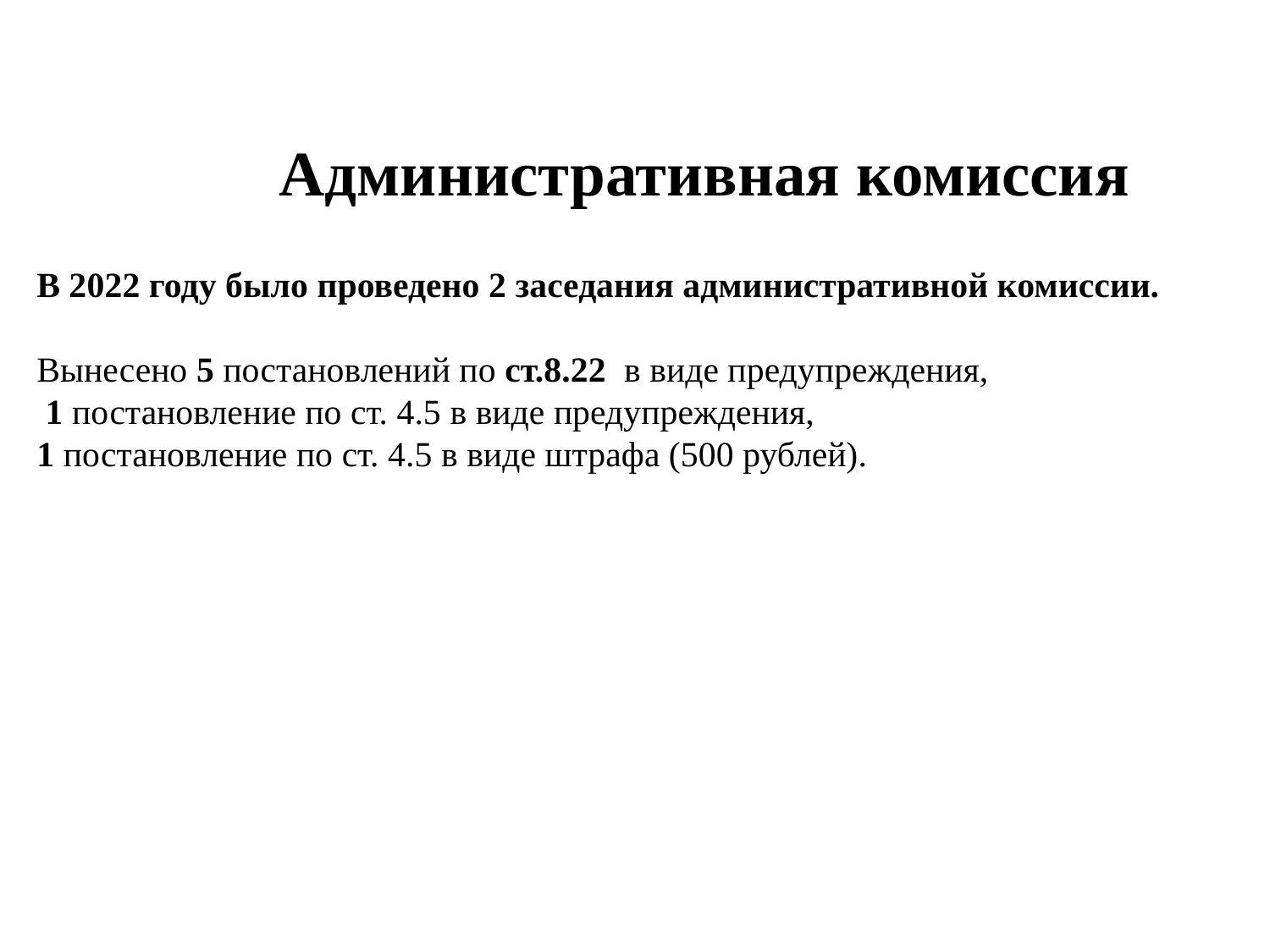

Административная комиссия
В 2022 году было проведено 2 заседания административной комиссии.

Вынесено 5 постановлений по ст.8.22  в виде предупреждения,
 1 постановление по ст. 4.5 в виде предупреждения,
1 постановление по ст. 4.5 в виде штрафа (500 рублей).